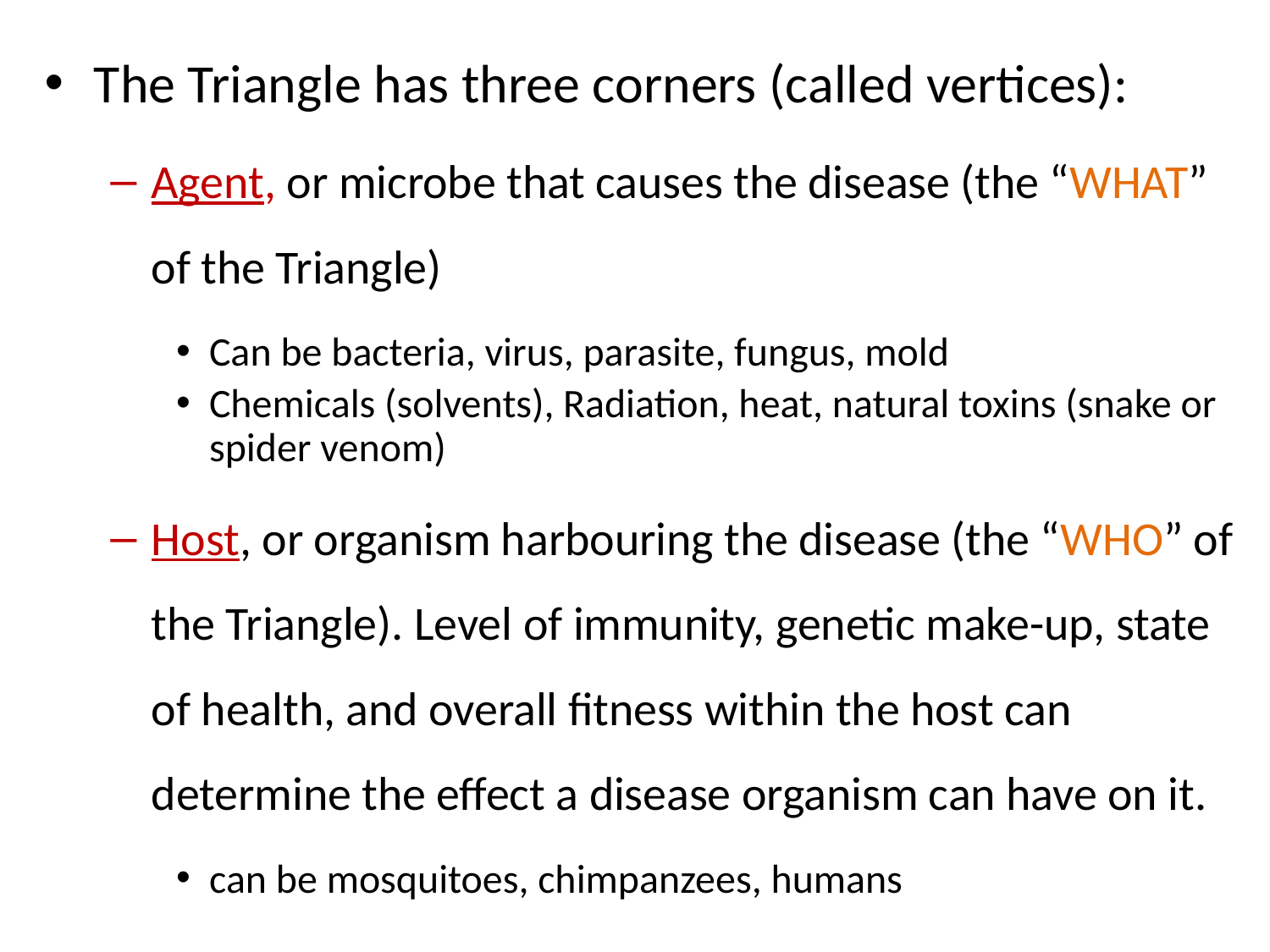

The Triangle has three corners (called vertices):
Agent, or microbe that causes the disease (the “WHAT” of the Triangle)
Can be bacteria, virus, parasite, fungus, mold
Chemicals (solvents), Radiation, heat, natural toxins (snake or spider venom)
Host, or organism harbouring the disease (the “WHO” of the Triangle). Level of immunity, genetic make-up, state of health, and overall fitness within the host can determine the effect a disease organism can have on it.
can be mosquitoes, chimpanzees, humans